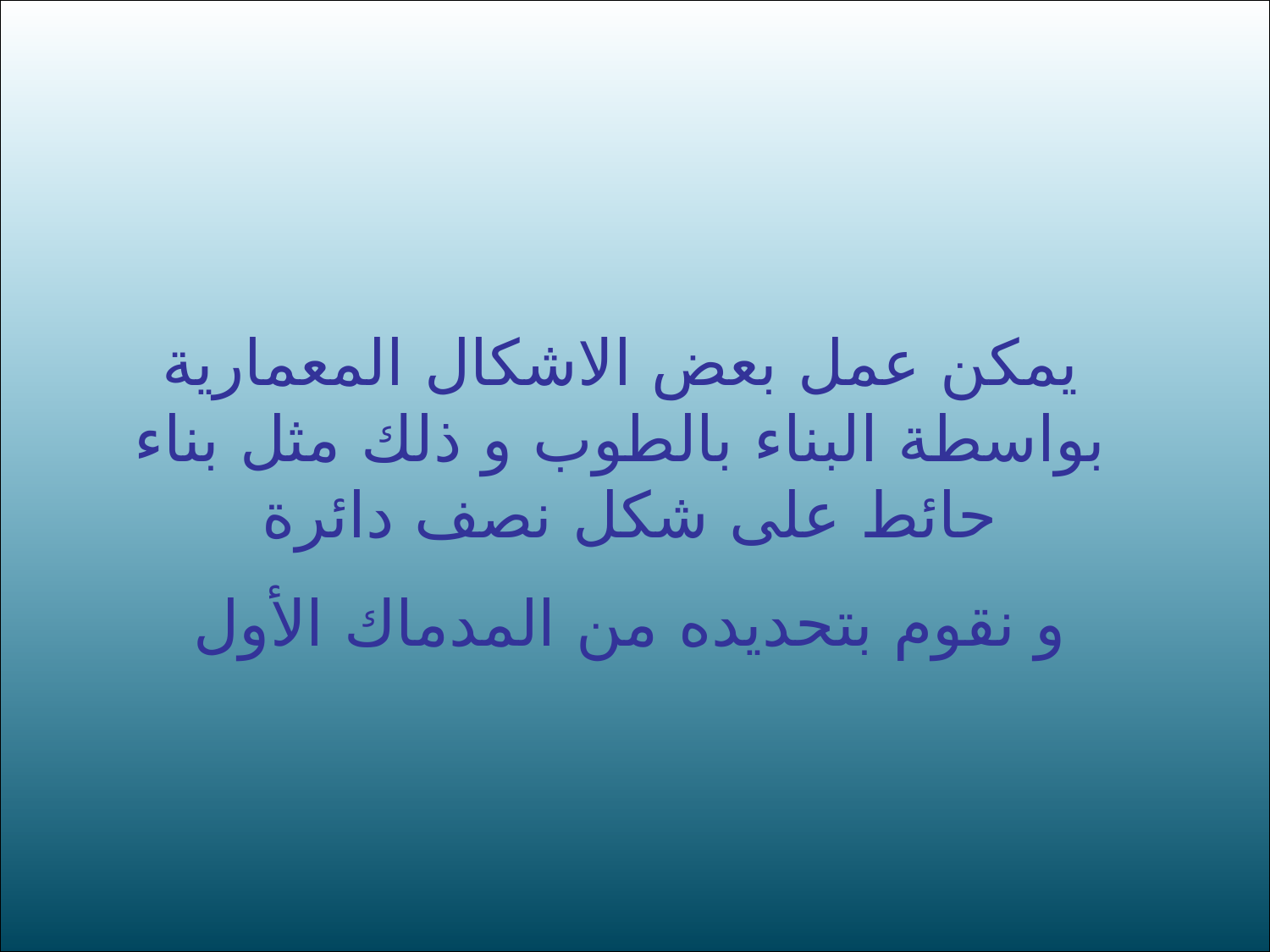

يمكن عمل بعض الاشكال المعمارية بواسطة البناء بالطوب و ذلك مثل بناء حائط على شكل نصف دائرة
و نقوم بتحديده من المدماك الأول